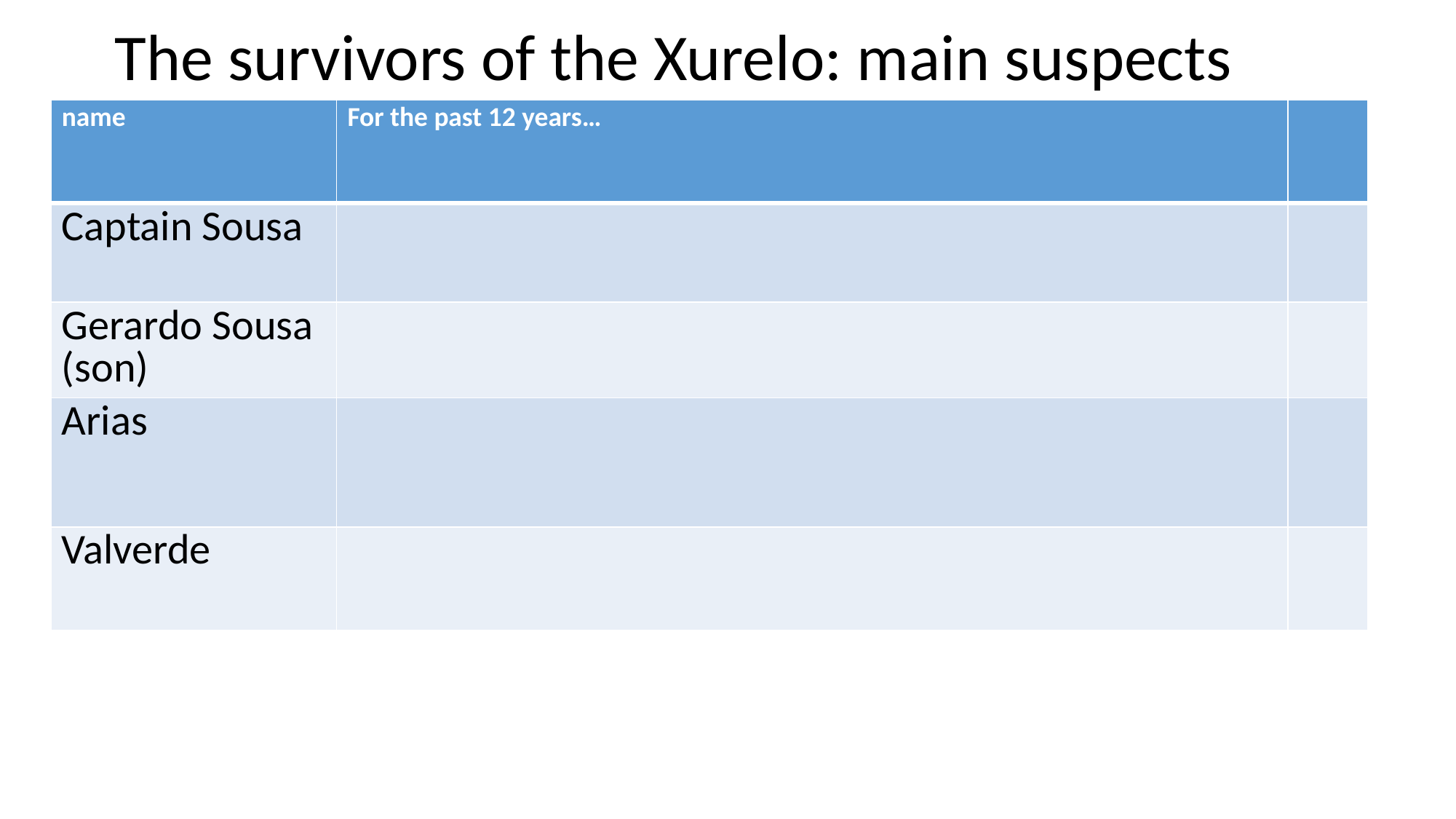

# The survivors of the Xurelo: main suspects
| name | For the past 12 years… |  |
| --- | --- | --- |
| Captain Sousa |  |  |
| Gerardo Sousa (son) |  |  |
| Arias |  |  |
| Valverde |  |  |